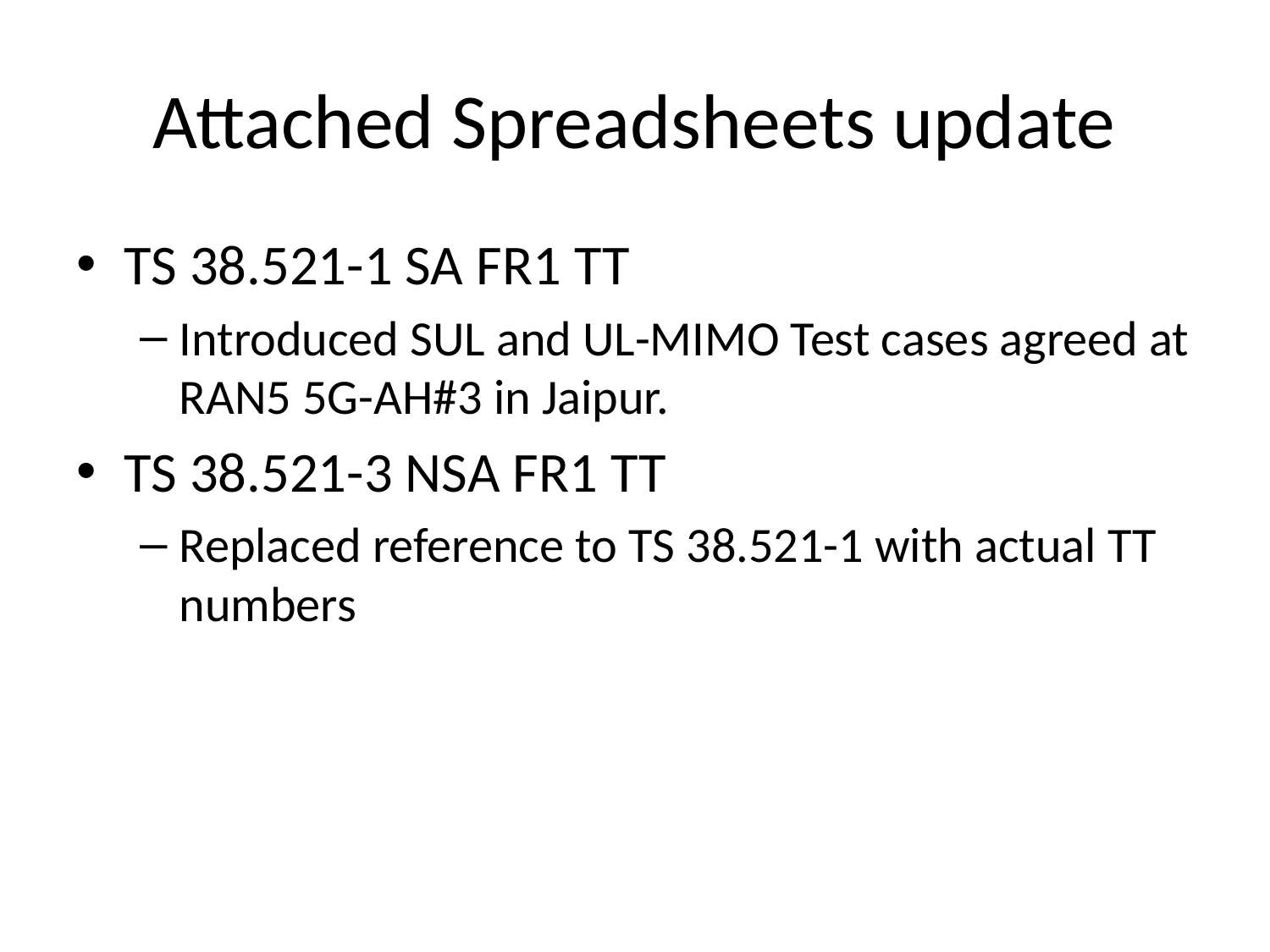

# Attached Spreadsheets update
TS 38.521-1 SA FR1 TT
Introduced SUL and UL-MIMO Test cases agreed at RAN5 5G-AH#3 in Jaipur.
TS 38.521-3 NSA FR1 TT
Replaced reference to TS 38.521-1 with actual TT numbers